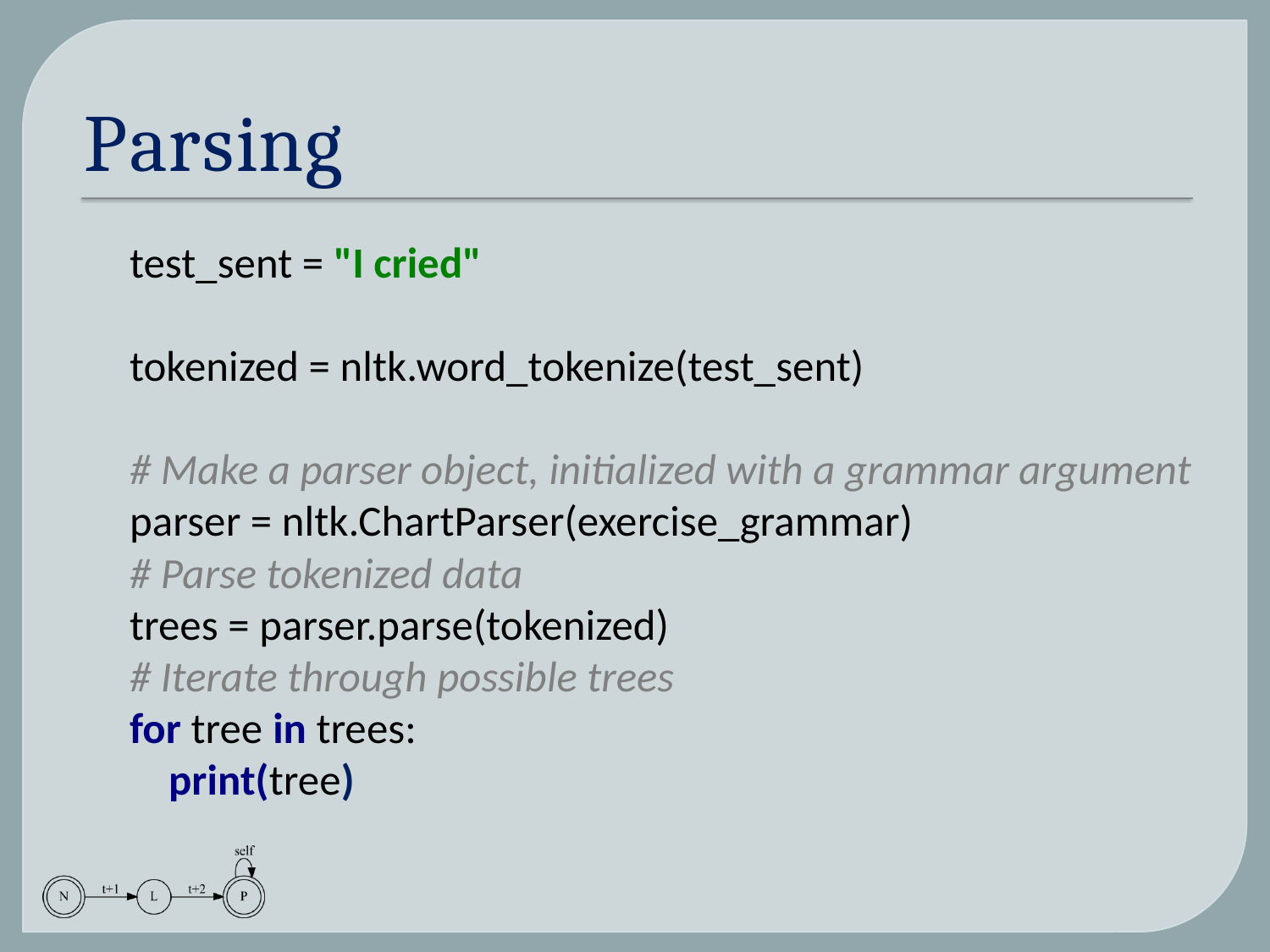

# Parsing
test_sent = "I cried"
tokenized = nltk.word_tokenize(test_sent)
# Make a parser object, initialized with a grammar argument
parser = nltk.ChartParser(exercise_grammar)
# Parse tokenized data
trees = parser.parse(tokenized)
# Iterate through possible trees
for tree in trees:
    print(tree)